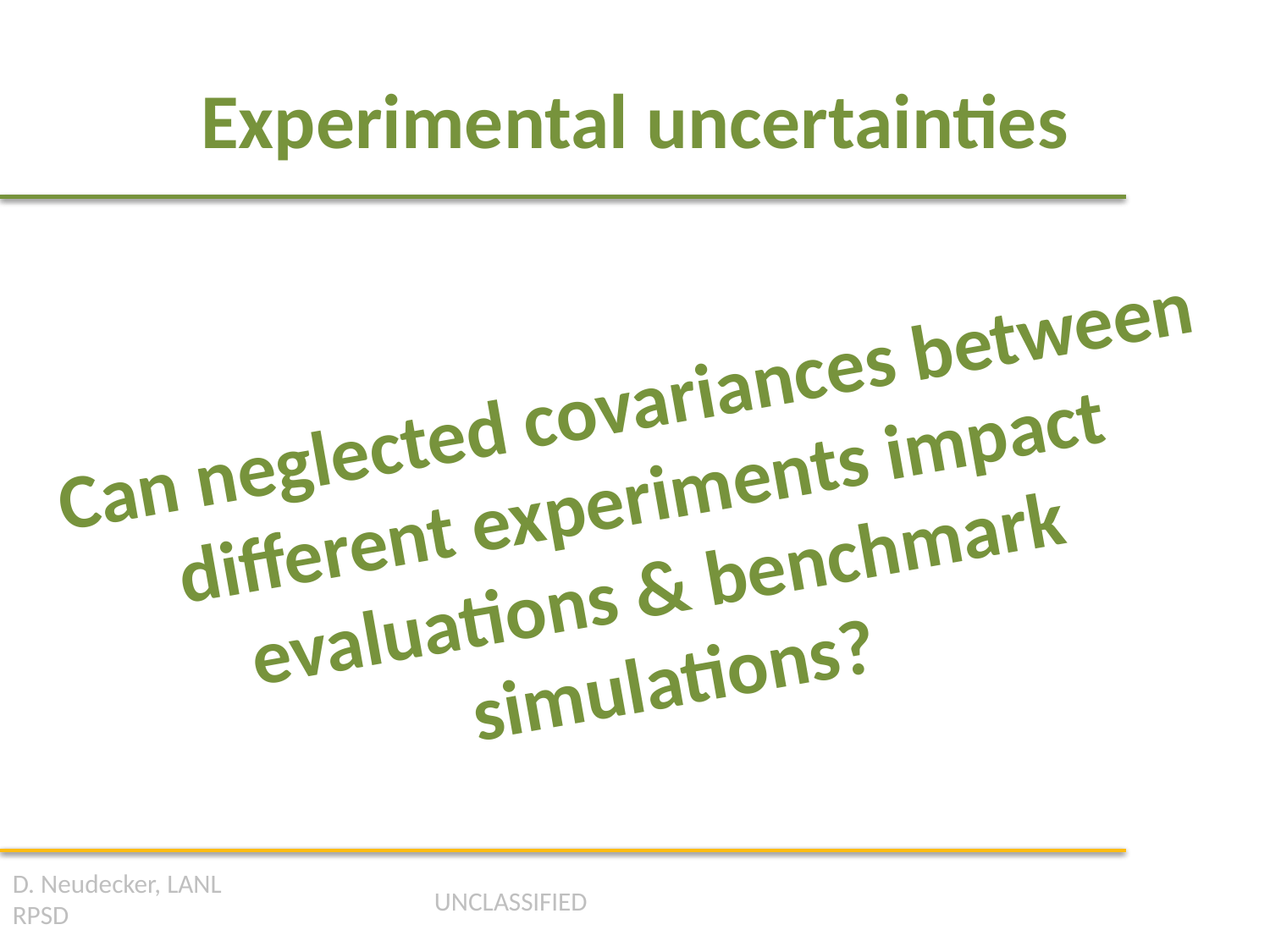

# Experimental uncertainties
Can neglected covariances between different experiments impact evaluations & benchmark simulations?

D. Neudecker, LANL
RPSD
UNCLASSIFIED